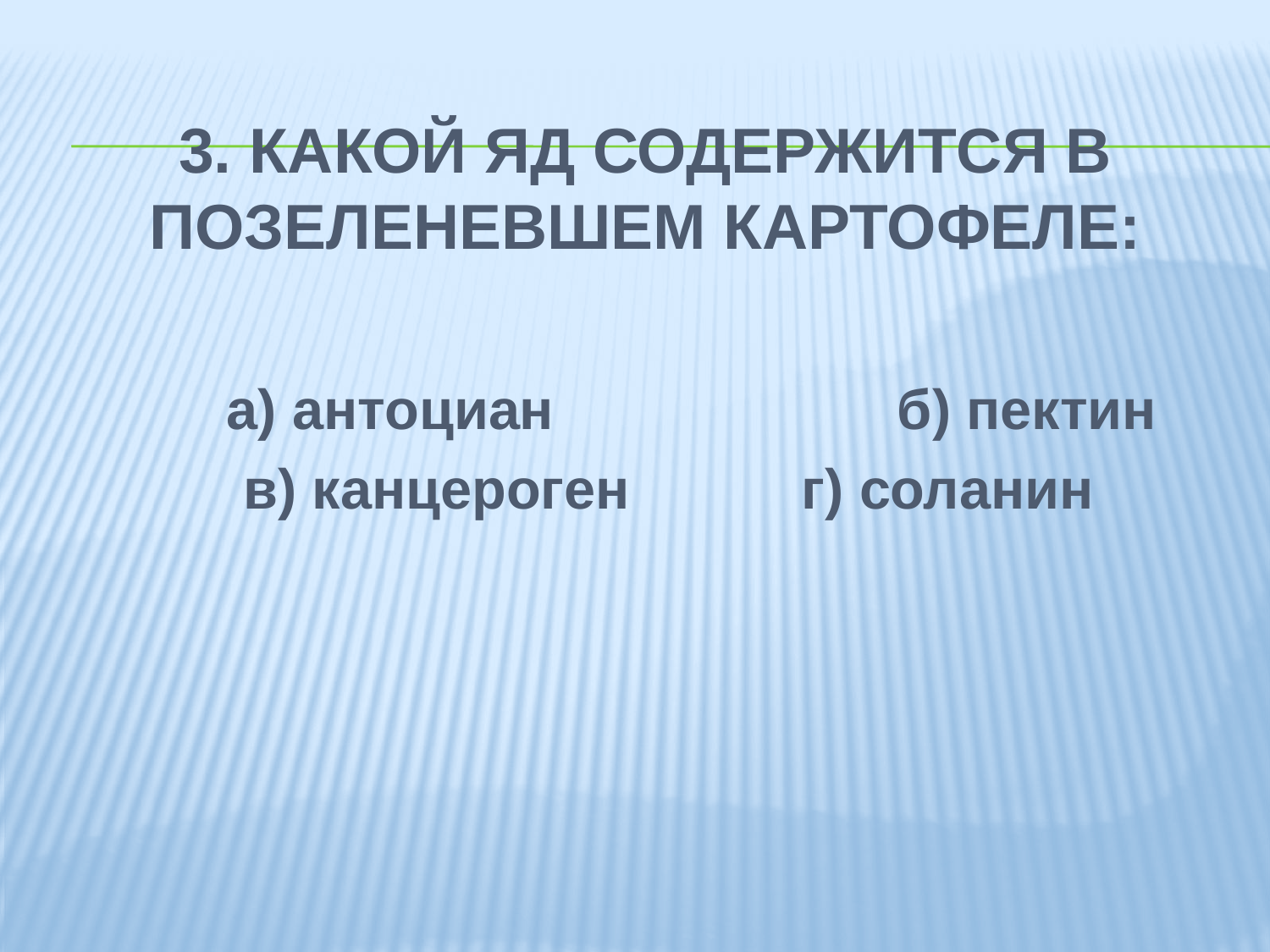

# 3. Какой яд содержится в позеленевшем картофеле:
      а) антоциан                      б) пектин
   в) канцероген           г) соланин